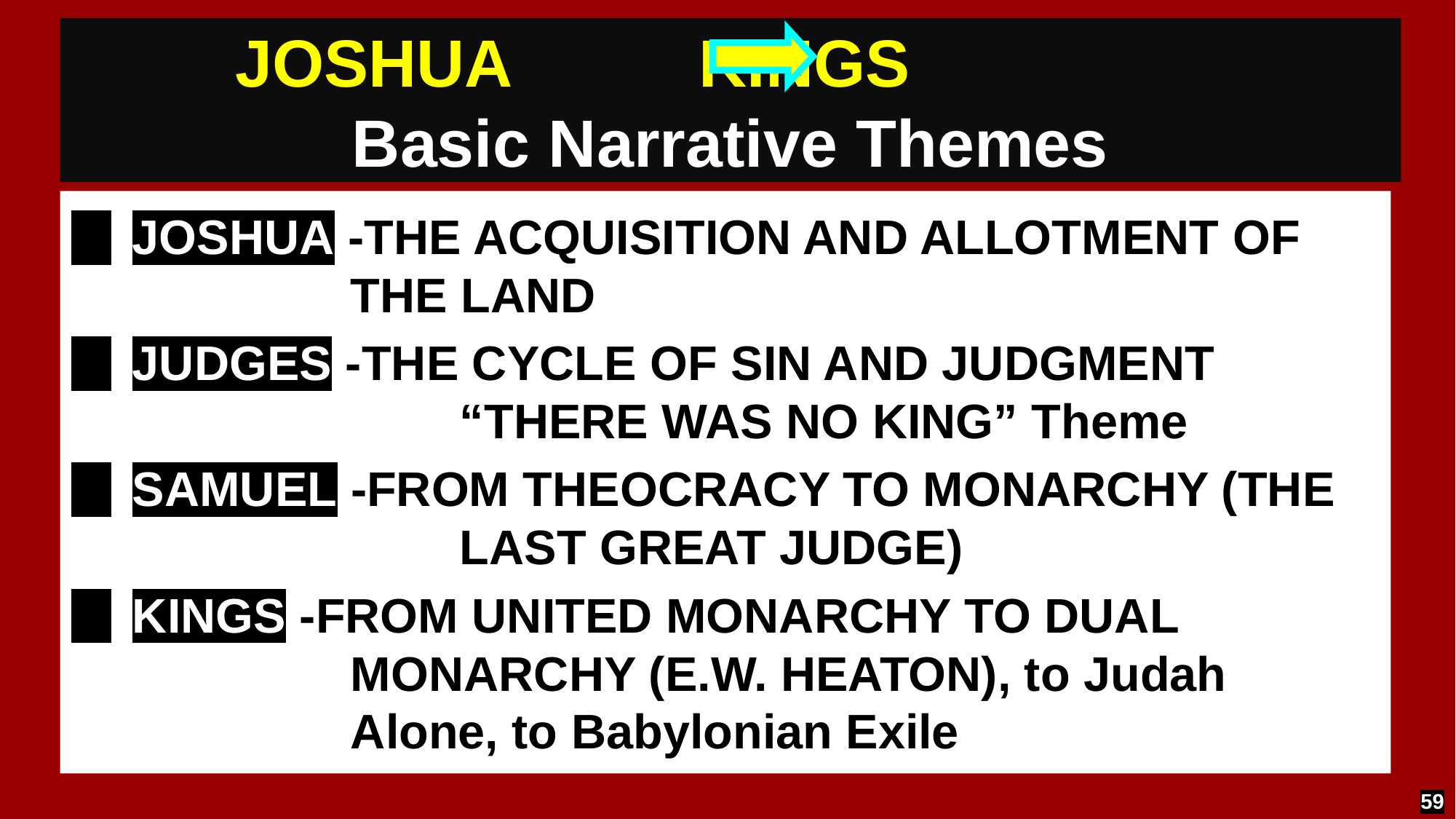

# JOSHUA          KINGS Basic Narrative Themes

JOSHUA -THE ACQUISITION AND ALLOTMENT OF 			THE LAND
JUDGES -THE CYCLE OF SIN AND JUDGMENT 				“THERE WAS NO KING” Theme
SAMUEL -FROM THEOCRACY TO MONARCHY (THE 			LAST GREAT JUDGE)
KINGS -FROM UNITED MONARCHY TO DUAL 				MONARCHY (E.W. HEATON), to Judah 			Alone, to Babylonian Exile
59